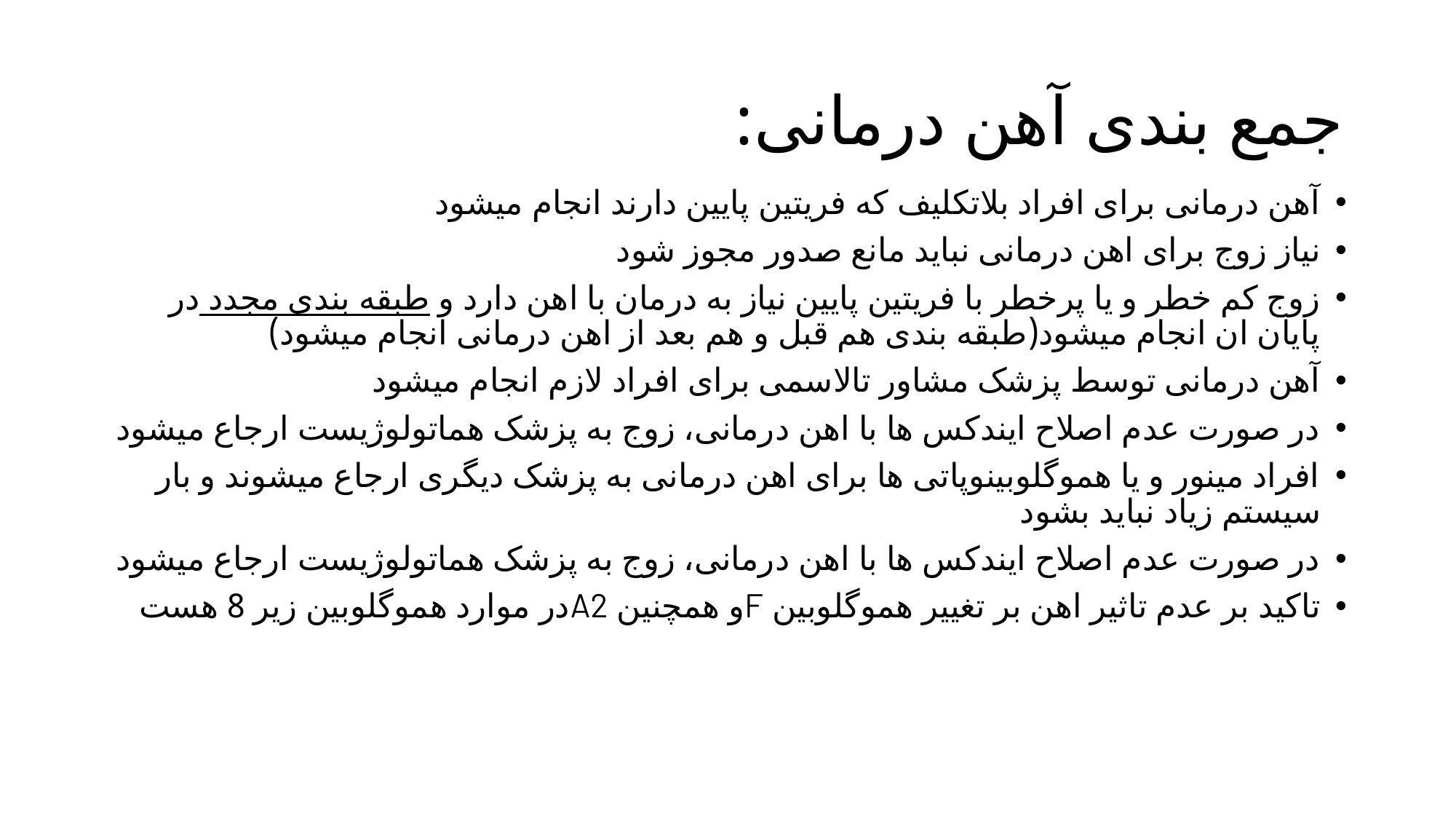

# جمع بندی آهن درمانی:
آهن درمانی برای افراد بلاتکلیف که فریتین پایین دارند انجام میشود
نیاز زوج برای اهن درمانی نباید مانع صدور مجوز شود
زوج کم خطر و یا پرخطر با فریتین پایین نیاز به درمان با اهن دارد و طبقه بندی مجدد در پایان ان انجام میشود(طبقه بندی هم قبل و هم بعد از اهن درمانی انجام میشود)
آهن درمانی توسط پزشک مشاور تالاسمی برای افراد لازم انجام میشود
در صورت عدم اصلاح ایندکس ها با اهن درمانی، زوج به پزشک هماتولوژیست ارجاع میشود
افراد مینور و یا هموگلوبینوپاتی ها برای اهن درمانی به پزشک دیگری ارجاع میشوند و بار سیستم زیاد نباید بشود
در صورت عدم اصلاح ایندکس ها با اهن درمانی، زوج به پزشک هماتولوژیست ارجاع میشود
تاکید بر عدم تاثیر اهن بر تغییر هموگلوبین Fو همچنین A2در موارد هموگلوبین زیر 8 هست